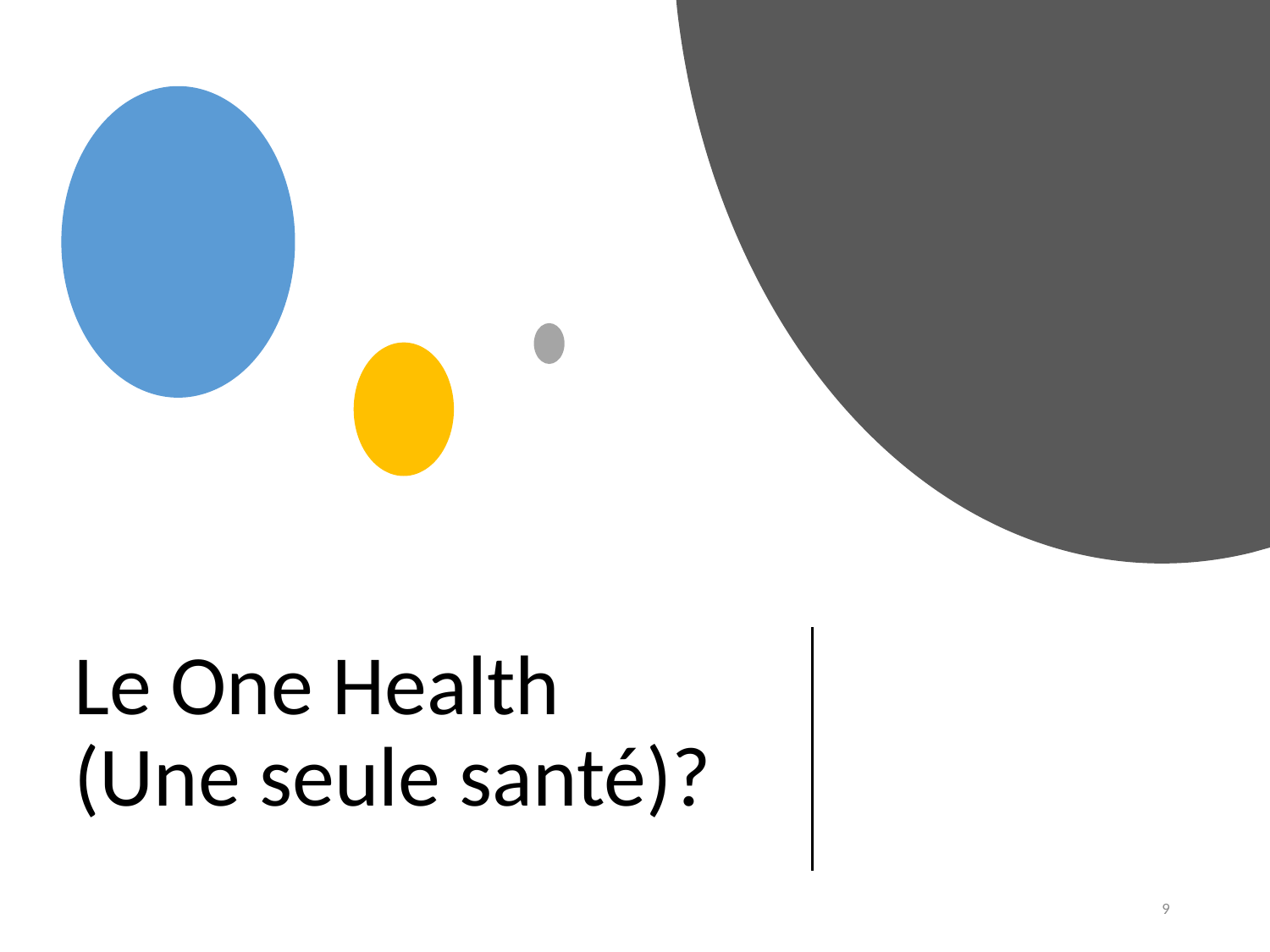

# Le One Health (Une seule santé)?
9